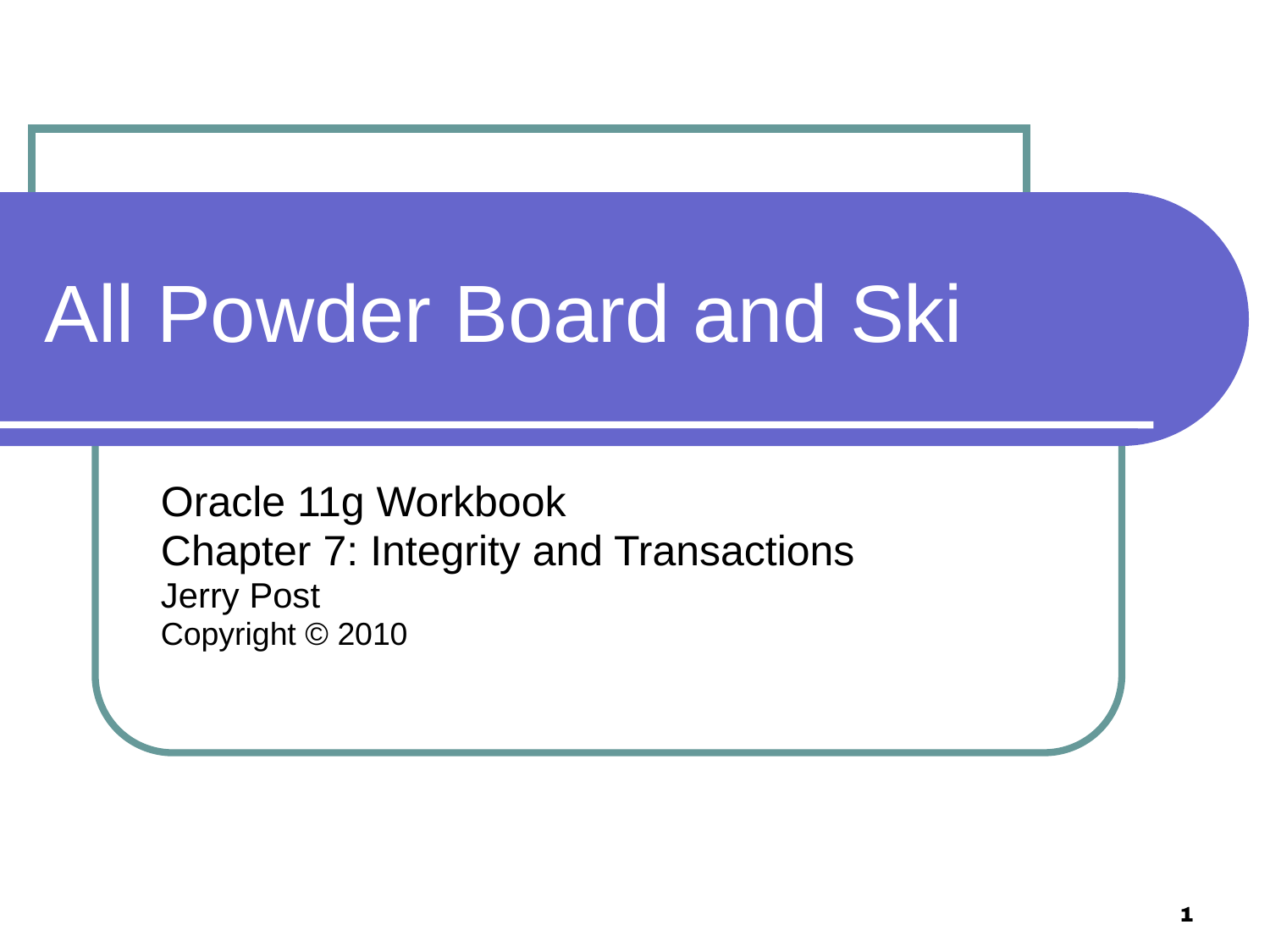

# All Powder Board and Ski
Oracle 11g Workbook
Chapter 7: Integrity and Transactions
Jerry Post
Copyright © 2010
1